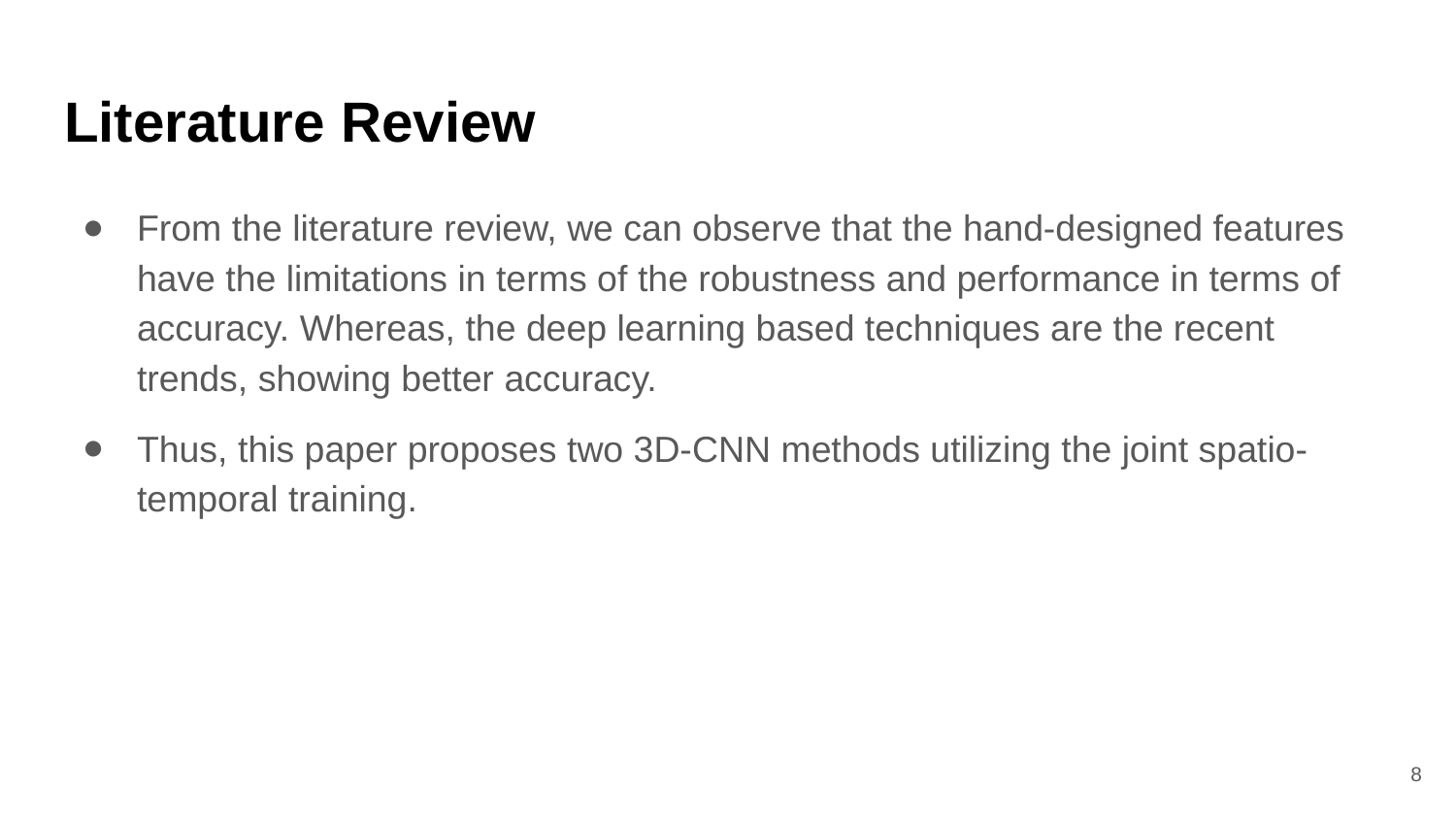

# Literature Review
From the literature review, we can observe that the hand-designed features have the limitations in terms of the robustness and performance in terms of accuracy. Whereas, the deep learning based techniques are the recent trends, showing better accuracy.
Thus, this paper proposes two 3D-CNN methods utilizing the joint spatio-temporal training.
8